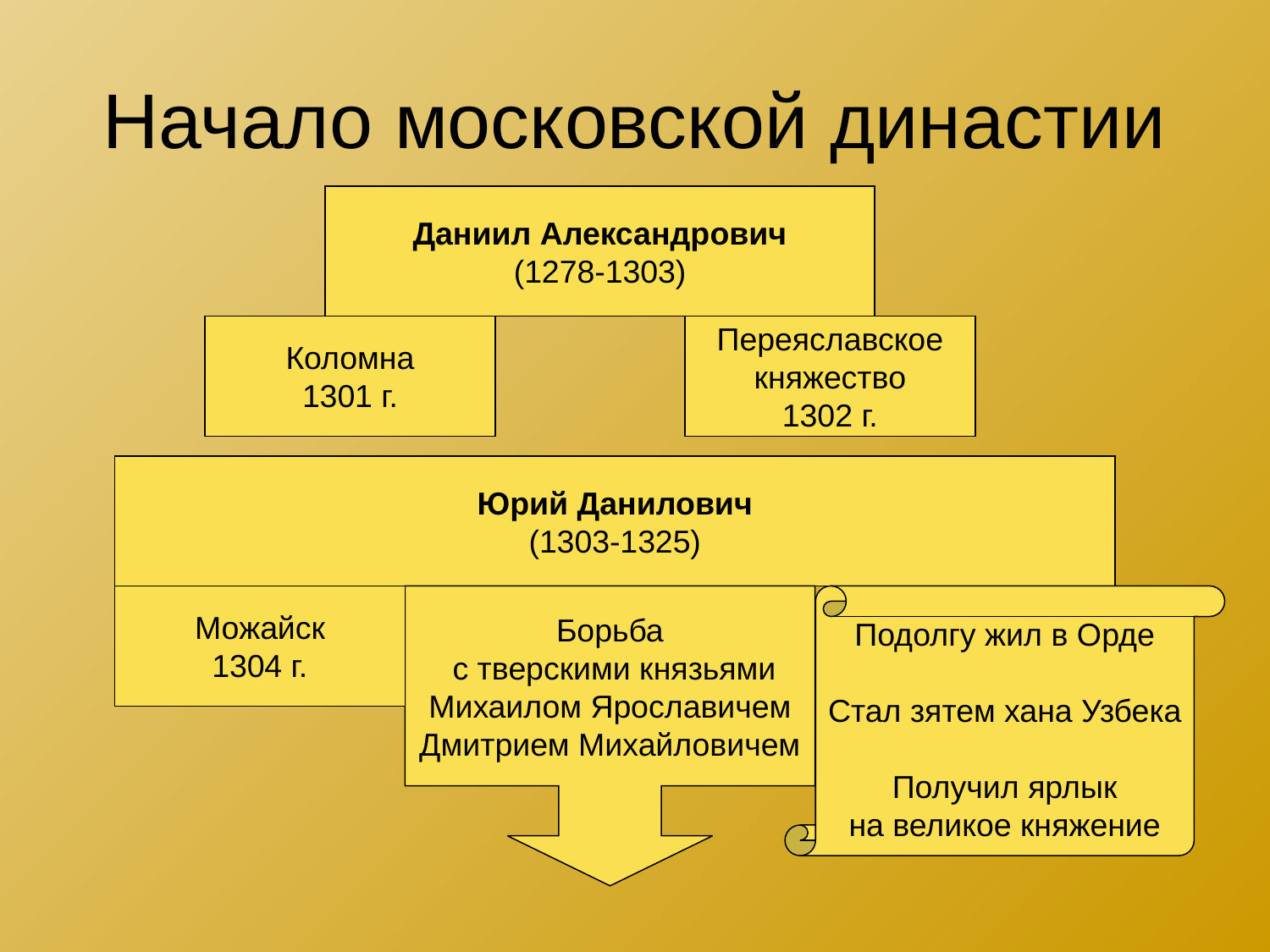

# Начало московской династии
Даниил Александрович
(1278-1303)
Коломна
1301 г.
Переяславское
княжество
1302 г.
Юрий Данилович
(1303-1325)
Можайск
1304 г.
Борьба
 с тверскими князьями
Михаилом Ярославичем
Дмитрием Михайловичем
Подолгу жил в Орде

Стал зятем хана Узбека

Получил ярлык
на великое княжение